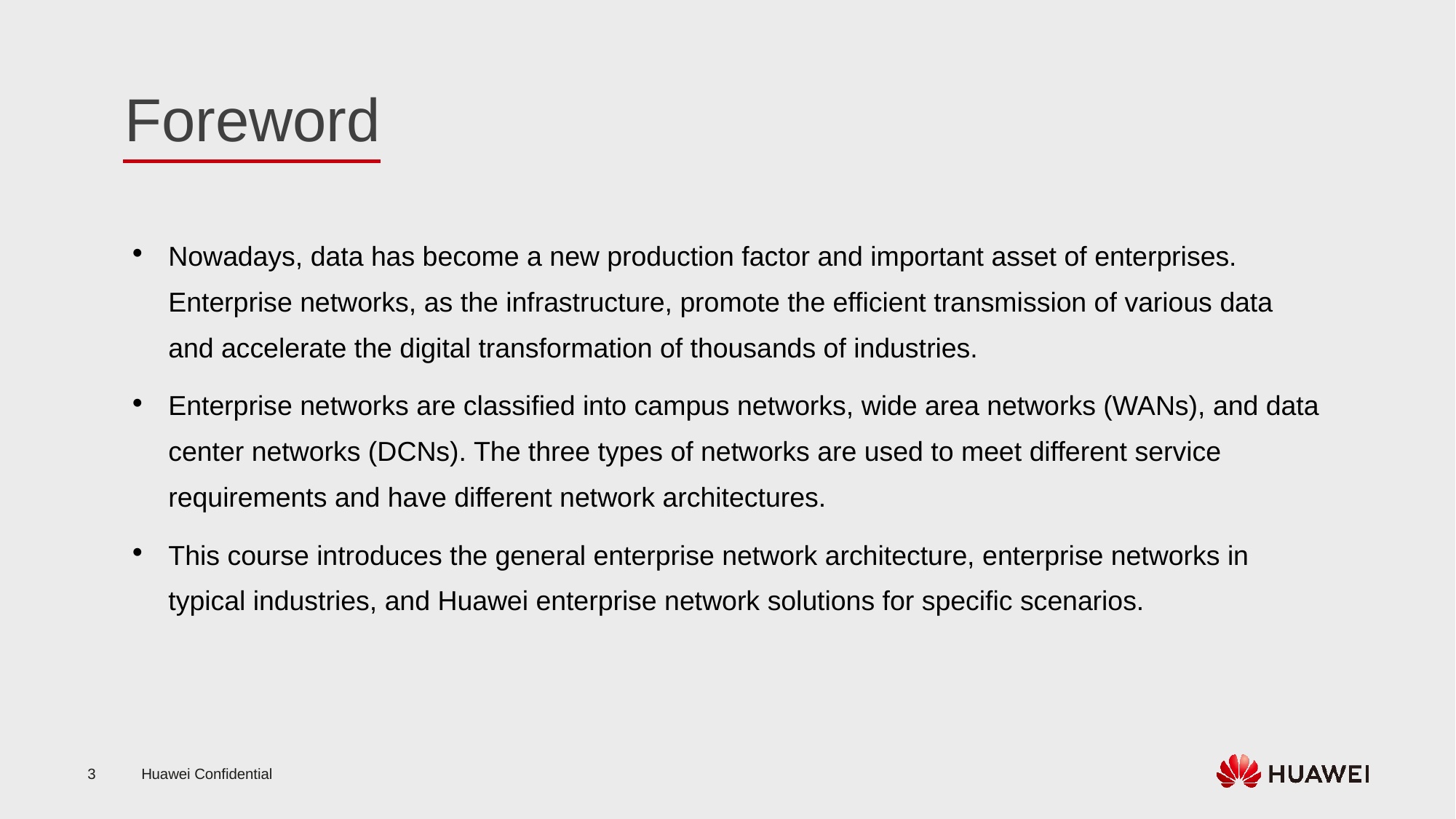

Nowadays, data has become a new production factor and important asset of enterprises. Enterprise networks, as the infrastructure, promote the efficient transmission of various data and accelerate the digital transformation of thousands of industries.
Enterprise networks are classified into campus networks, wide area networks (WANs), and data center networks (DCNs). The three types of networks are used to meet different service requirements and have different network architectures.
This course introduces the general enterprise network architecture, enterprise networks in typical industries, and Huawei enterprise network solutions for specific scenarios.